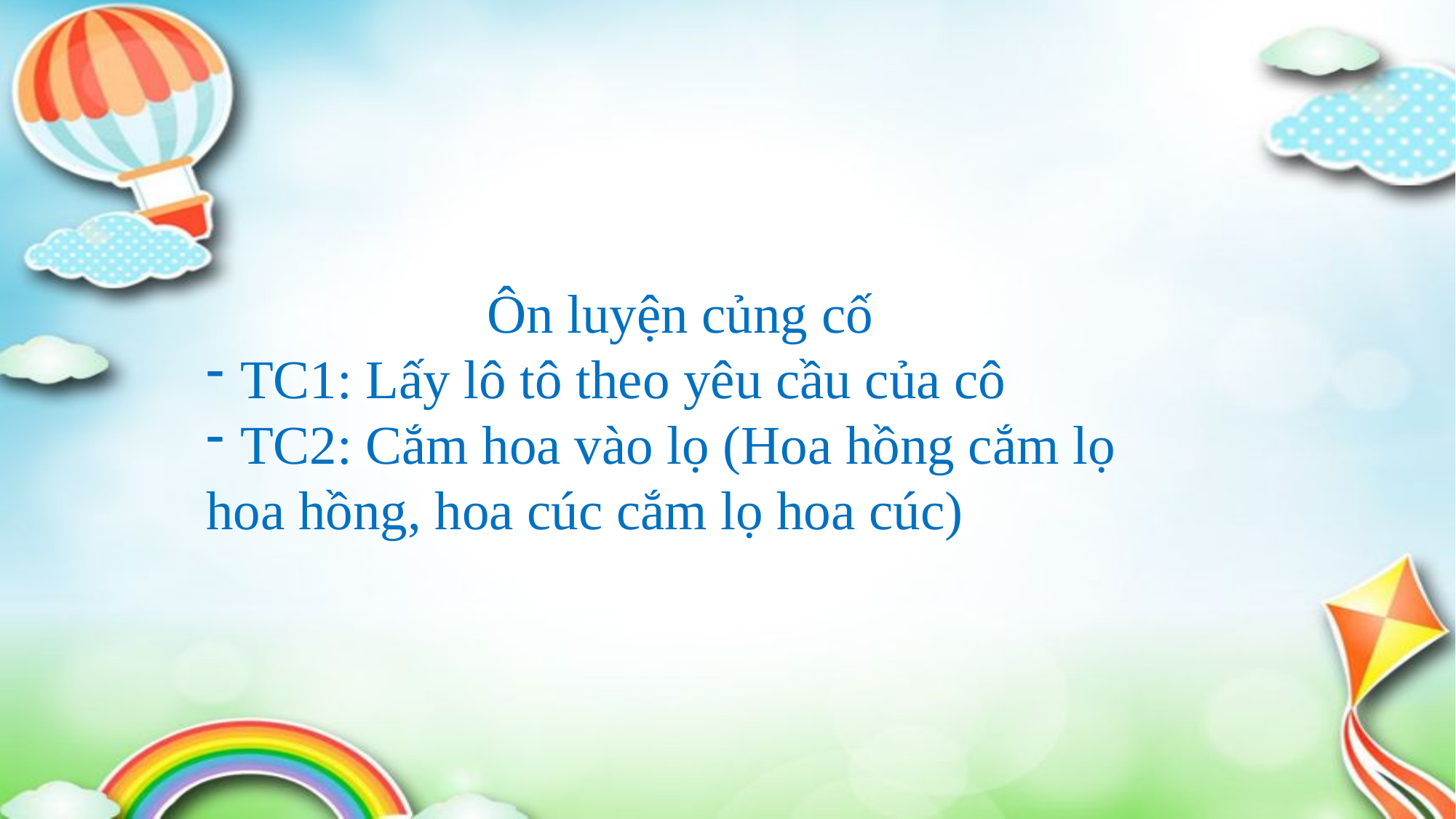

Ôn luyện củng cố
TC1: Lấy lô tô theo yêu cầu của cô
TC2: Cắm hoa vào lọ (Hoa hồng cắm lọ
hoa hồng, hoa cúc cắm lọ hoa cúc)